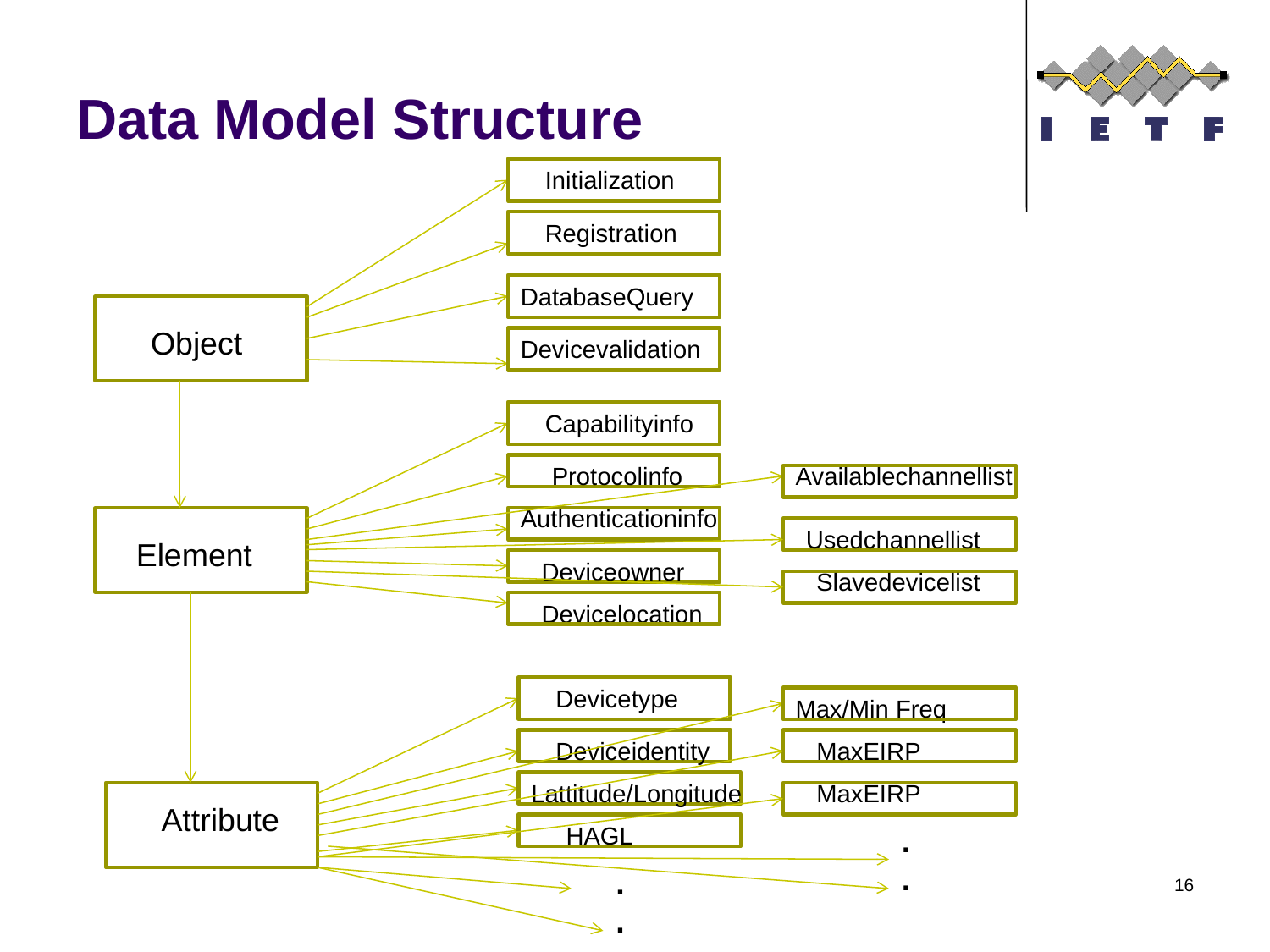

# Data Model Structure

  Initialization

  Registration

DatabaseQuery

Object

Devicevalidation

  Capabilityinfo

Availablechannellist
   Protocolinfo

Authenticationinfo

   Usedchannellist

  Element

   Deviceowner
   Slavedevicelist

   Devicelocation

  Devicetype
Max/Min Freq

  Deviceidentity

   MaxEIRP

Lattitude/Longitude
   MaxEIRP

Attribute
     HAGL

.
.
.
.
16